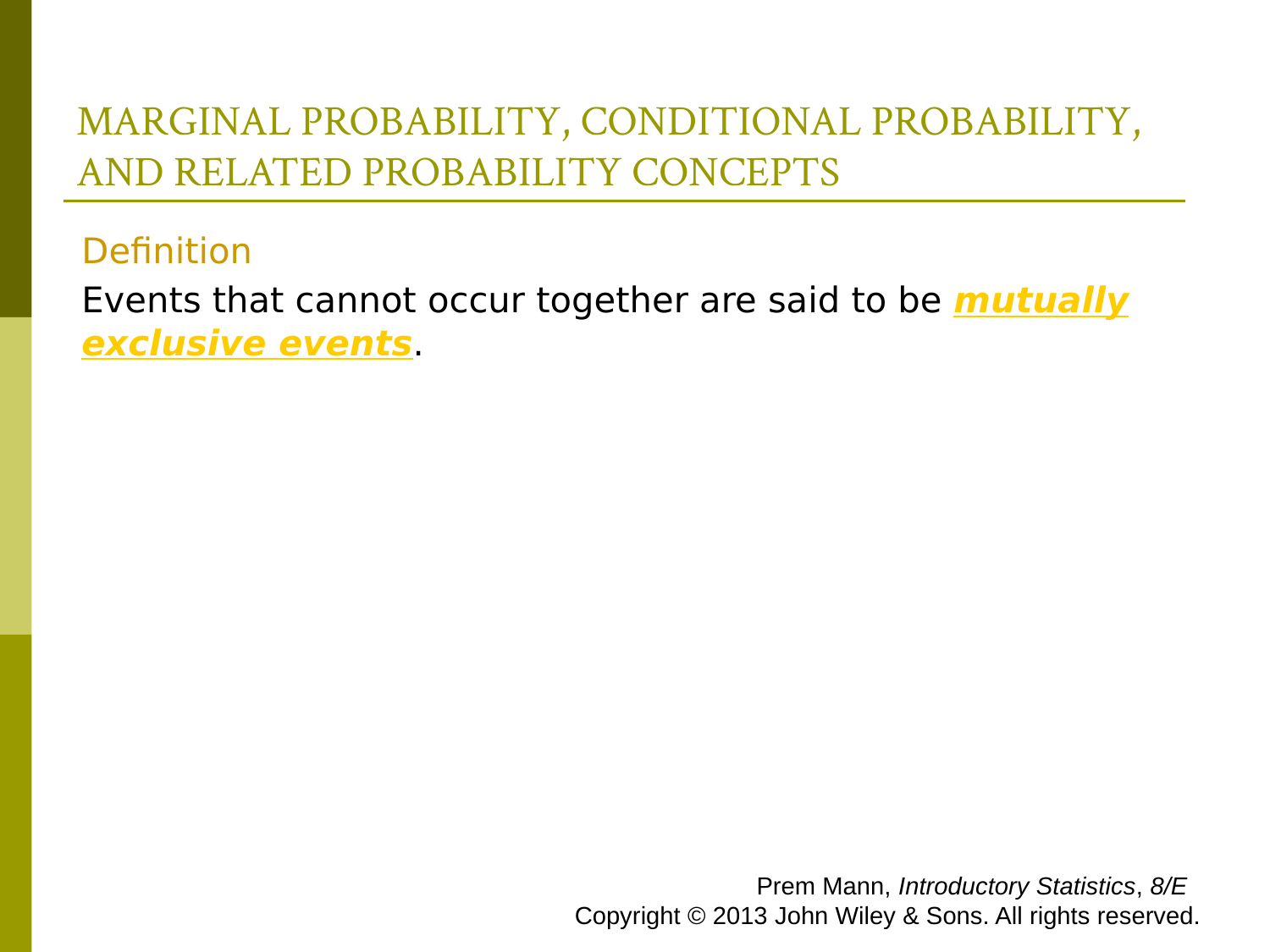

MARGINAL PROBABILITY, CONDITIONAL PROBABILITY, AND RELATED PROBABILITY CONCEPTS
Definition
Events that cannot occur together are said to be mutually exclusive events.
                          Prem Mann, Introductory Statistics, 8/E Copyright © 2013 John Wiley & Sons. All rights reserved.